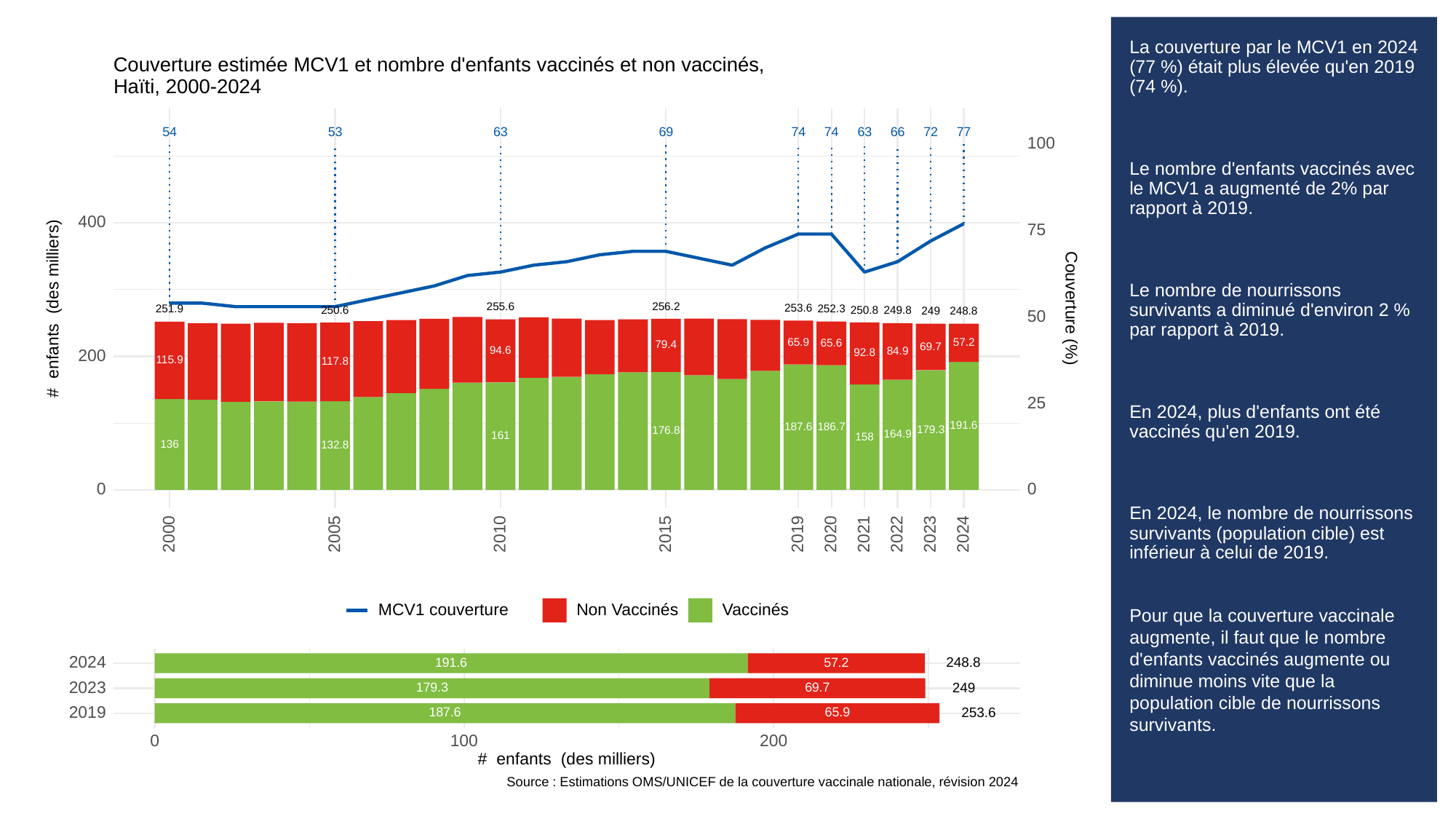

# La couverture par le MCV1 en 2024 (77 %) était plus élevée qu'en 2019 (74 %).

Le nombre d'enfants vaccinés avec le MCV1 a augmenté de 2% par rapport à 2019.

Le nombre de nourrissons survivants a diminué d'environ 2 % par rapport à 2019.

En 2024, plus d'enfants ont été vaccinés qu'en 2019.

En 2024, le nombre de nourrissons survivants (population cible) est inférieur à celui de 2019.

Pour que la couverture vaccinale augmente, il faut que le nombre d'enfants vaccinés augmente ou diminue moins vite que la population cible de nourrissons survivants.

Couverture estimée MCV1 et nombre d'enfants vaccinés et non vaccinés,
Haïti, 2000-2024

53
63
63
69
66
54
72
74
74
77
100

400

75

#  enfants  (des milliers)
Couverture (%)
256.2
255.6
253.6
252.3
251.9
250.8
250.6
249.8
249
248.8
50

65.9
57.2
65.6
79.4
69.7
94.6
84.9
92.8
200
115.9

117.8

25

191.6
187.6

186.7
179.3
176.8
164.9
161
158
136
132.8
0
0

2023
2000
2005
2010
2015
2019
2020
2021
2022
2024

MCV1 couverture
Non Vaccinés
Vaccinés

2024
248.8
191.6
57.2

2023
249
179.3
69.7

2019
253.6
187.6
65.9

0
100
200
#  enfants  (des milliers)
Source : Estimations OMS/UNICEF de la couverture vaccinale nationale, révision 2024